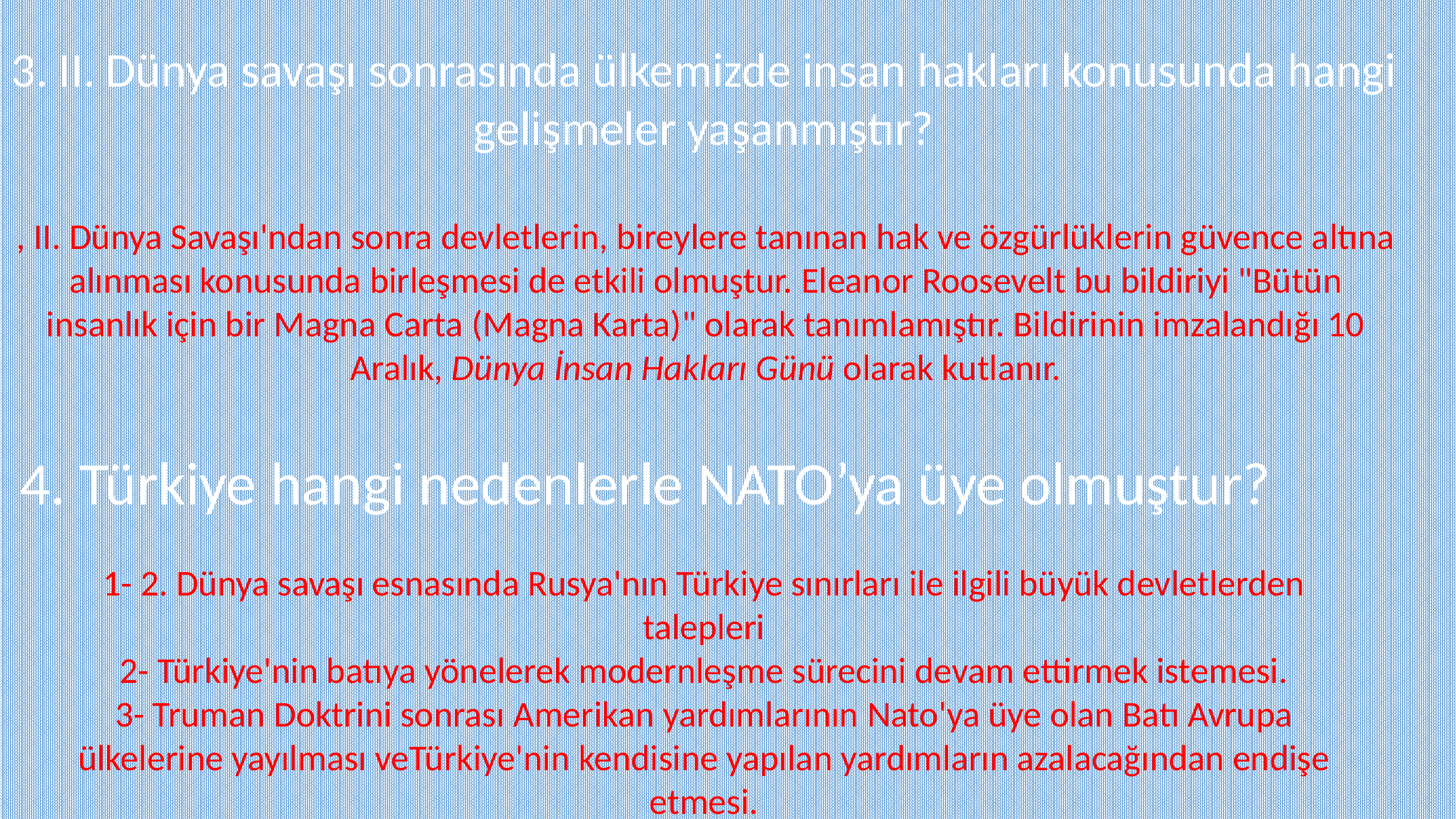

3. II. Dünya savaşı sonrasında ülkemizde insan hakları konusunda hangi gelişmeler yaşanmıştır?
, II. Dünya Savaşı'ndan sonra devletlerin, bireylere tanınan hak ve özgürlüklerin güvence altına alınması konusunda birleşmesi de etkili olmuştur. Eleanor Roosevelt bu bildiriyi "Bütün insanlık için bir Magna Carta (Magna Karta)" olarak tanımlamıştır. Bildirinin imzalandığı 10 Aralık, Dünya İnsan Hakları Günü olarak kutlanır.
4. Türkiye hangi nedenlerle NATO’ya üye olmuştur?
1- 2. Dünya savaşı esnasında Rusya'nın Türkiye sınırları ile ilgili büyük devletlerden talepleri
2- Türkiye'nin batıya yönelerek modernleşme sürecini devam ettirmek istemesi.
3- Truman Doktrini sonrası Amerikan yardımlarının Nato'ya üye olan Batı Avrupa ülkelerine yayılması veTürkiye'nin kendisine yapılan yardımların azalacağından endişe etmesi.